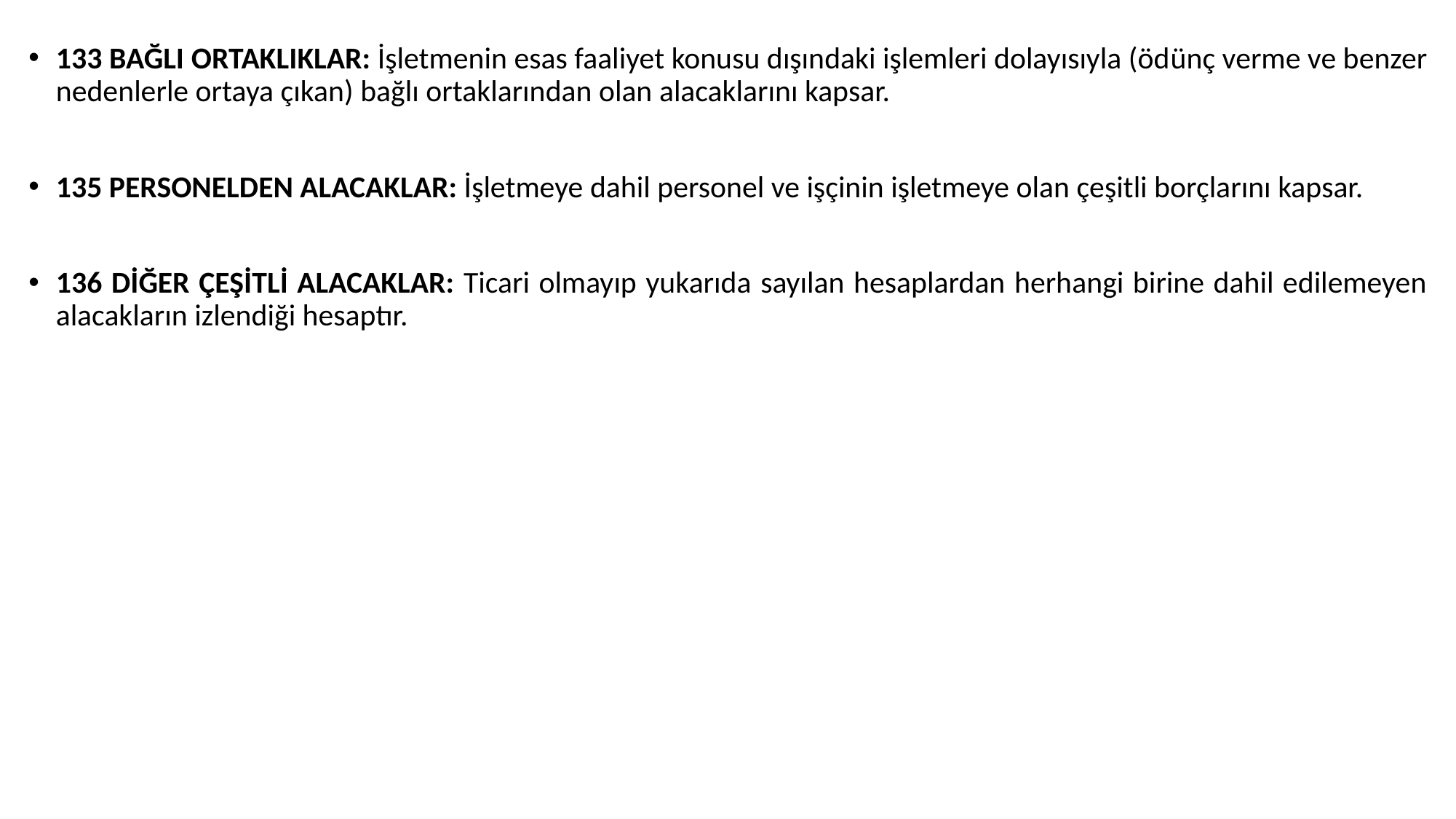

133 BAĞLI ORTAKLIKLAR: İşletmenin esas faaliyet konusu dışındaki işlemleri dolayısıyla (ödünç verme ve benzer nedenlerle ortaya çıkan) bağlı ortaklarından olan alacaklarını kapsar.

135 PERSONELDEN ALACAKLAR: İşletmeye dahil personel ve işçinin işletmeye olan çeşitli borçlarını kapsar.

136 DİĞER ÇEŞİTLİ ALACAKLAR: Ticari olmayıp yukarıda sayılan hesaplardan herhangi birine dahil edilemeyen alacakların izlendiği hesaptır.